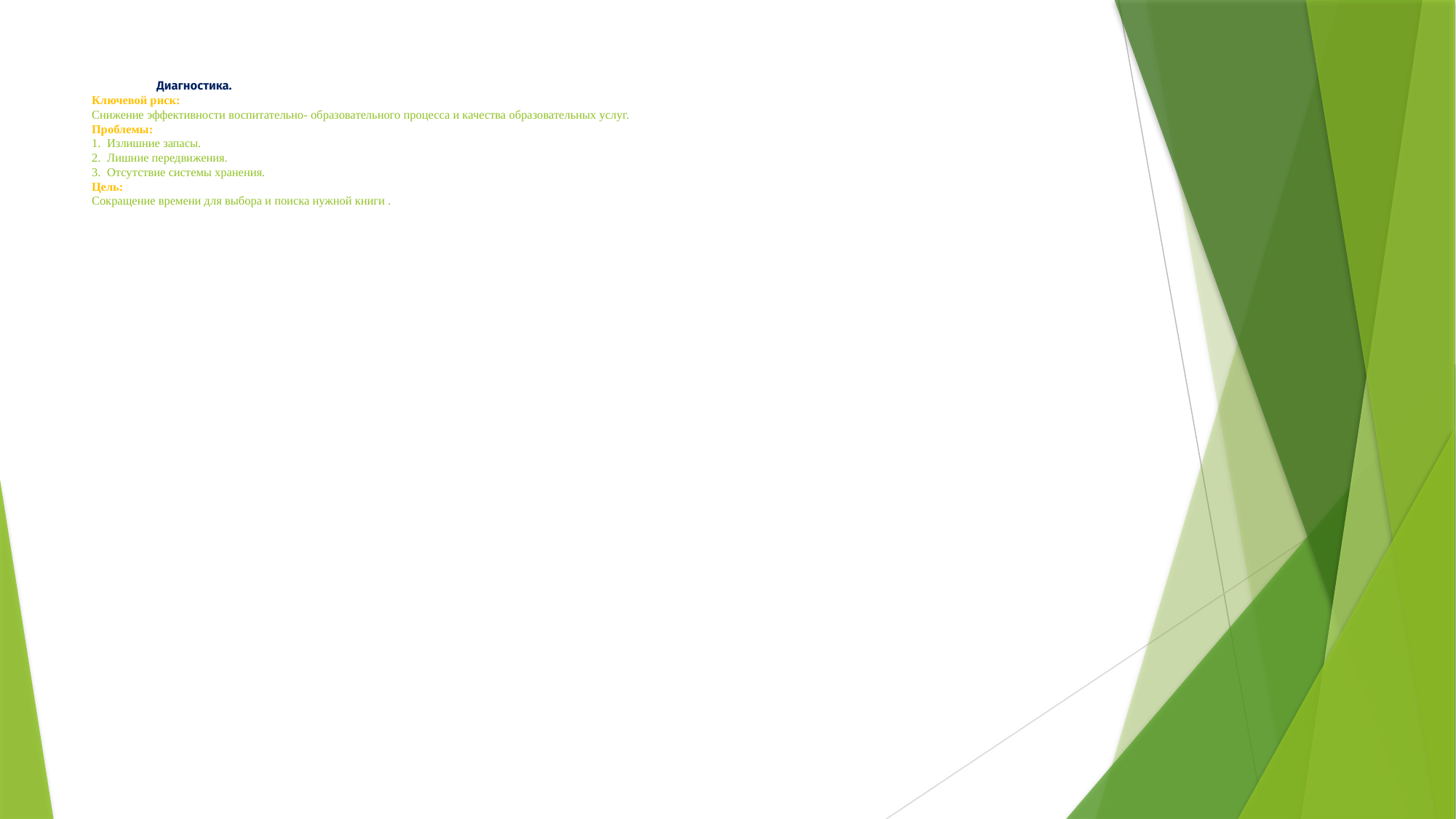

# Диагностика. Ключевой риск: Снижение эффективности воспитательно- образовательного процесса и качества образовательных услуг. Проблемы: 1.  Излишние запасы. 2.  Лишние передвижения. 3.  Отсутствие системы хранения. Цель: Сокращение времени для выбора и поиска нужной книги .